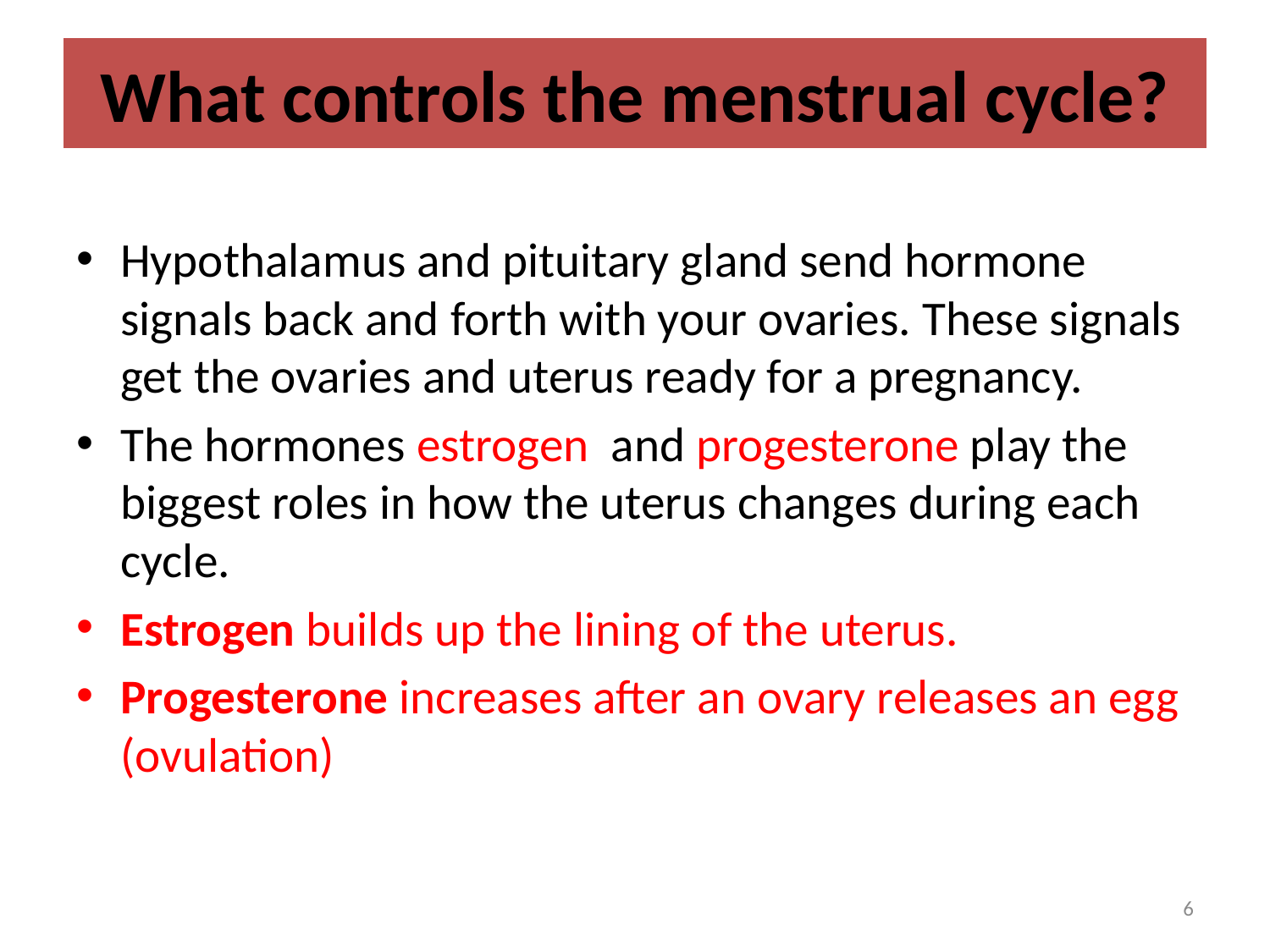

# What controls the menstrual cycle?
Hypothalamus and pituitary gland send hormone signals back and forth with your ovaries. These signals get the ovaries and uterus ready for a pregnancy.
The hormones estrogen  and progesterone play the biggest roles in how the uterus changes during each cycle.
Estrogen builds up the lining of the uterus.
Progesterone increases after an ovary releases an egg (ovulation)

6